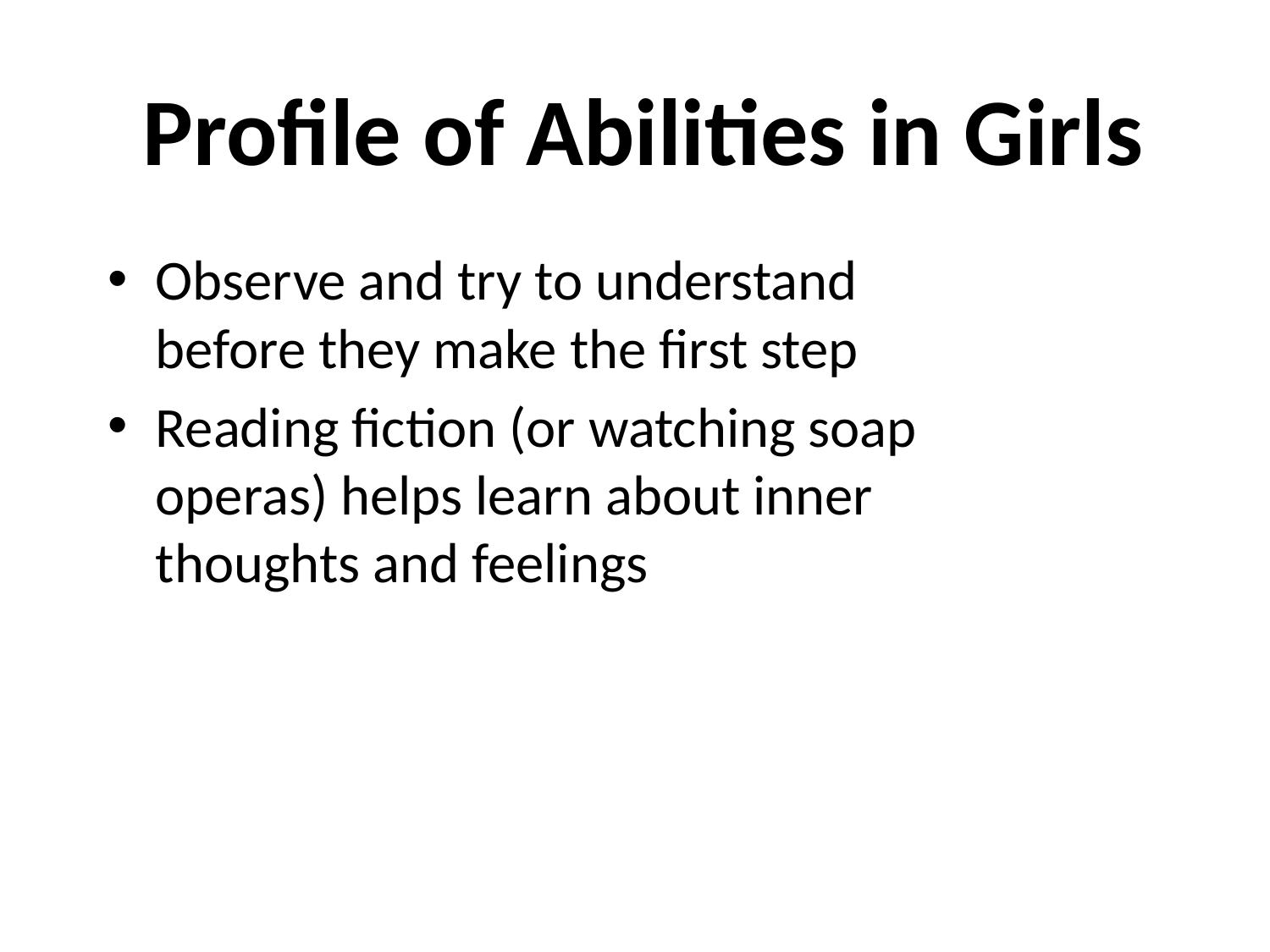

# Profile of Abilities in Girls

Observe and try to understand before they make the first step
Reading fiction (or watching soap operas) helps learn about inner thoughts and feelings